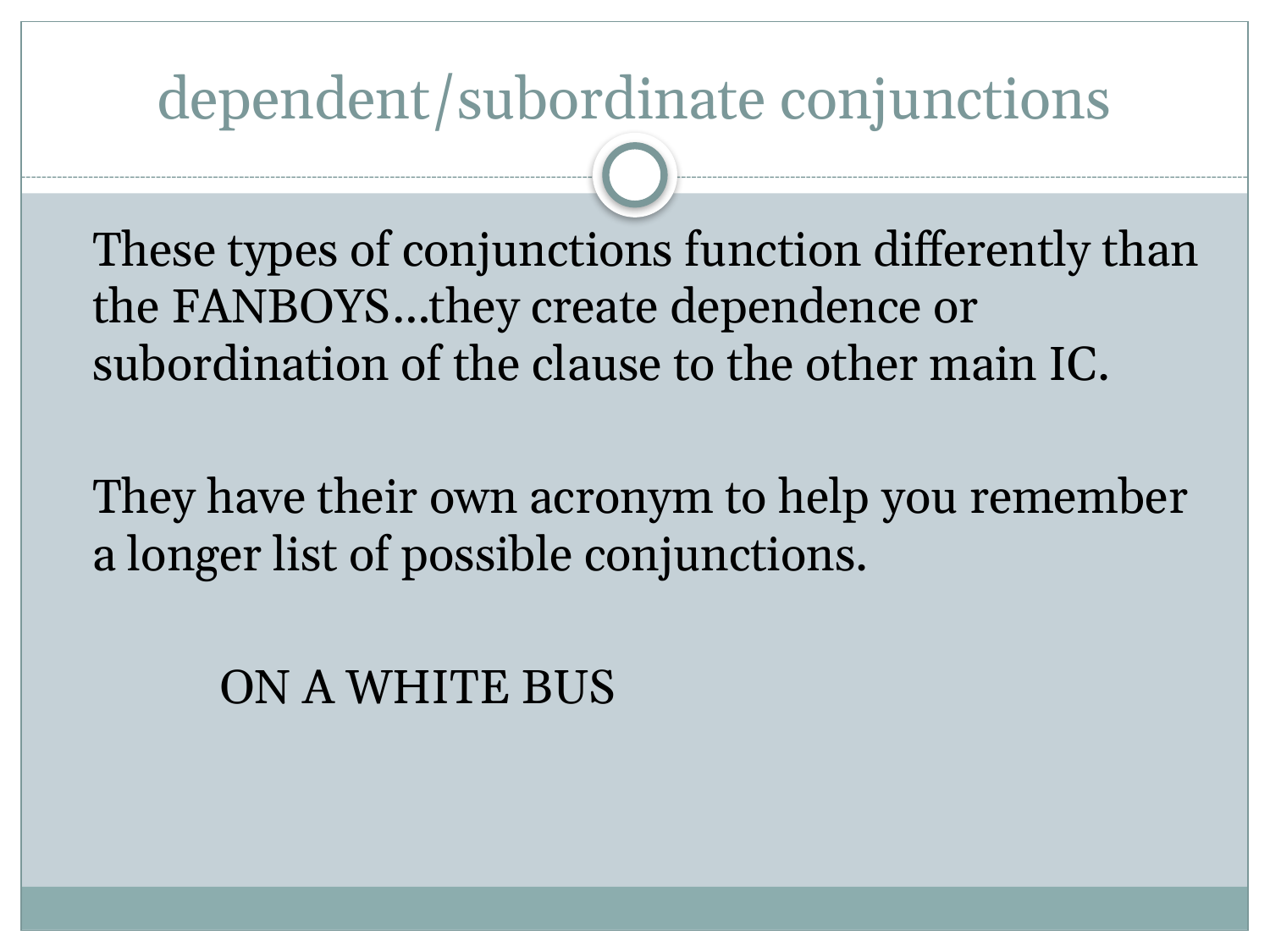

# dependent/subordinate conjunctions
	These types of conjunctions function differently than the FANBOYS…they create dependence or subordination of the clause to the other main IC.

	They have their own acronym to help you remember a longer list of possible conjunctions.

		ON A WHITE BUS